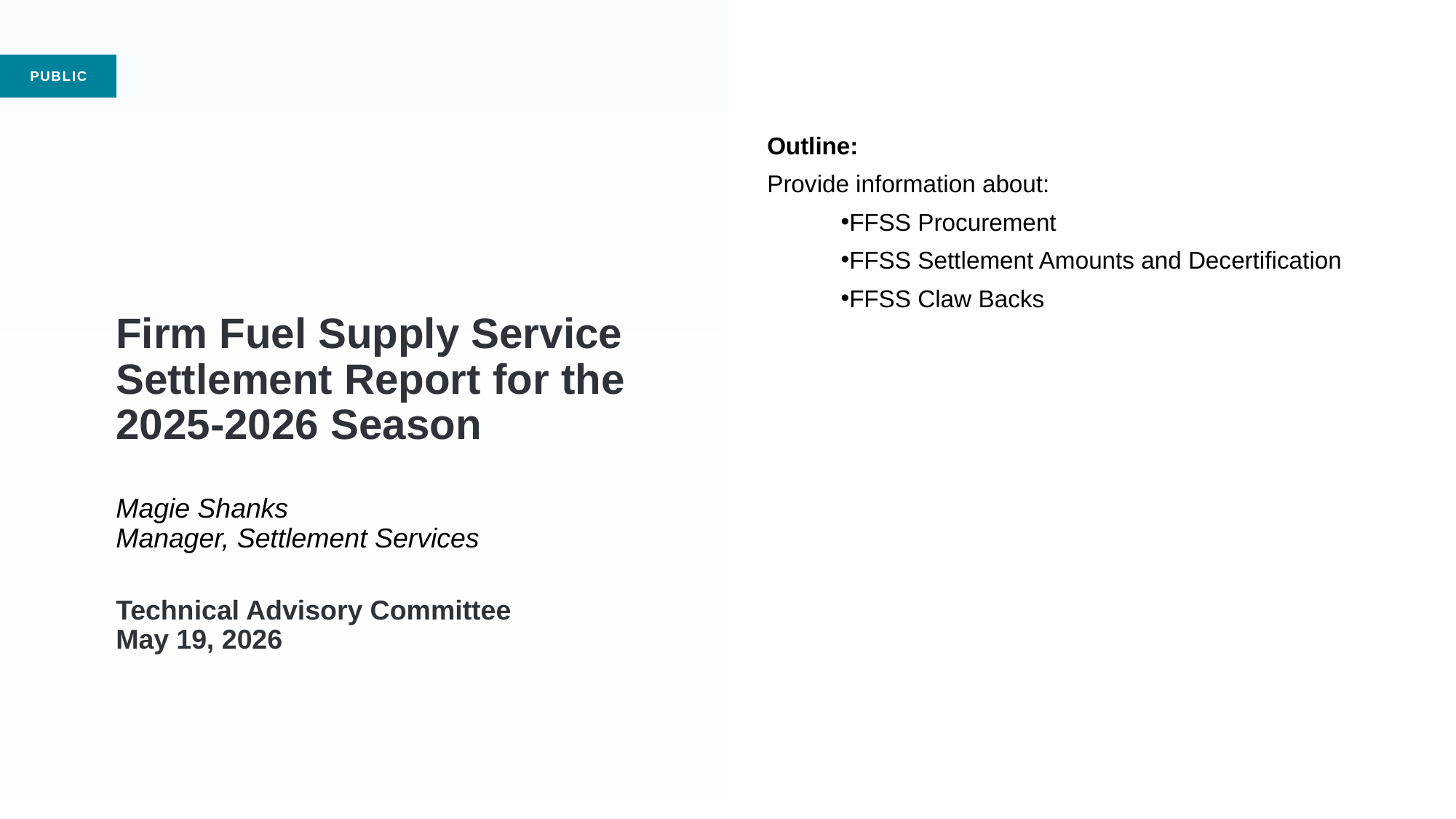

Outline:
Provide information about:
FFSS Procurement
FFSS Settlement Amounts and Decertification
FFSS Claw Backs

# Firm Fuel Supply Service Settlement Report for the 2025-2026 Season Magie Shanks Manager, Settlement Services Technical Advisory Committee May 19, 2026